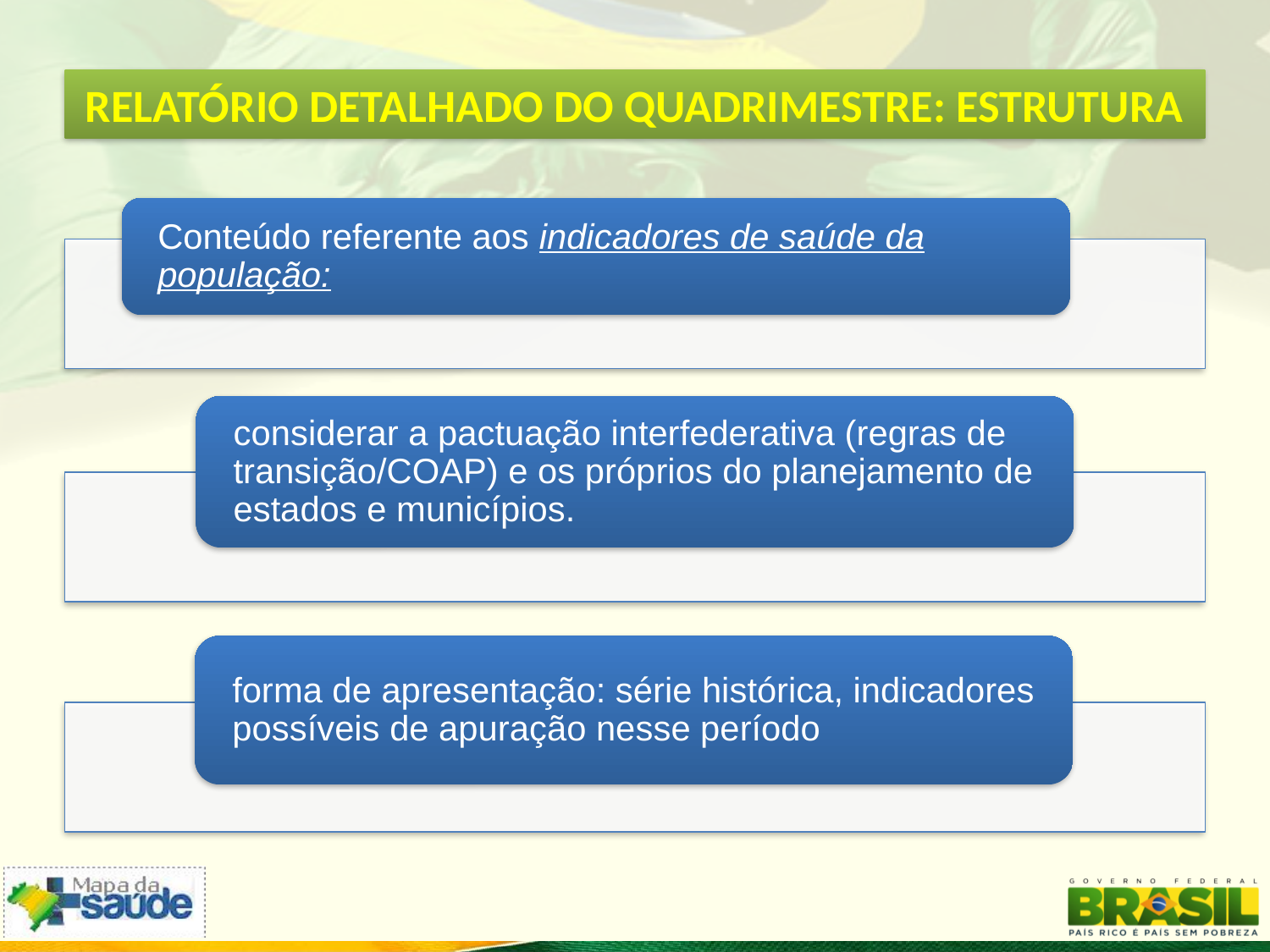

RELATÓRIO DETALHADO DO QUADRIMESTRE: ESTRUTURA
Conteúdo referente aos indicadores de saúde da população:
considerar a pactuação interfederativa (regras de transição/COAP) e os próprios do planejamento de estados e municípios.
forma de apresentação: série histórica, indicadores possíveis de apuração nesse período